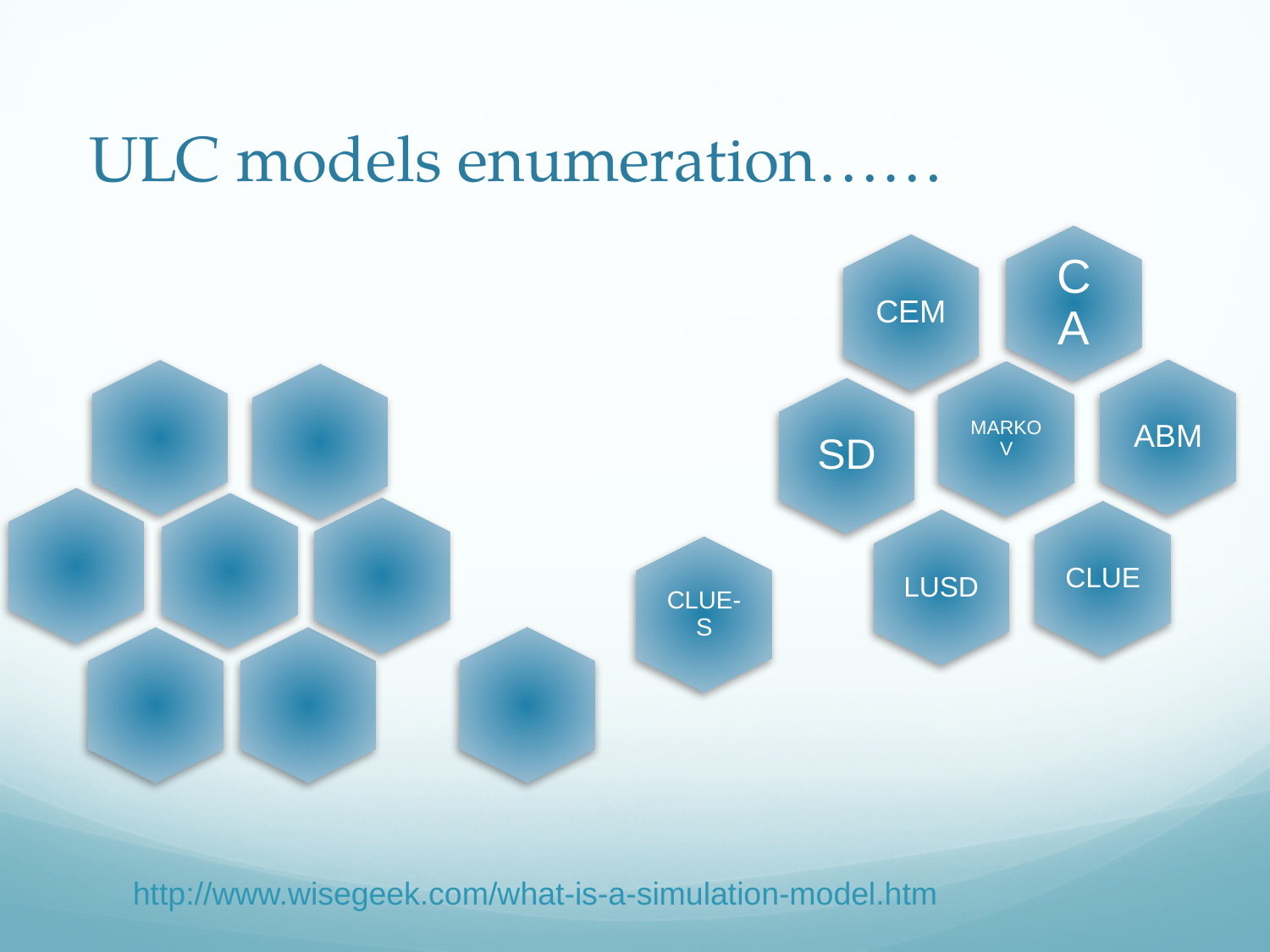

CA

CLUE

MARKOV

ABM

CEM

SD

LUSD

CLUE-S

# ULC models enumeration……
http://www.wisegeek.com/what-is-a-simulation-model.htm